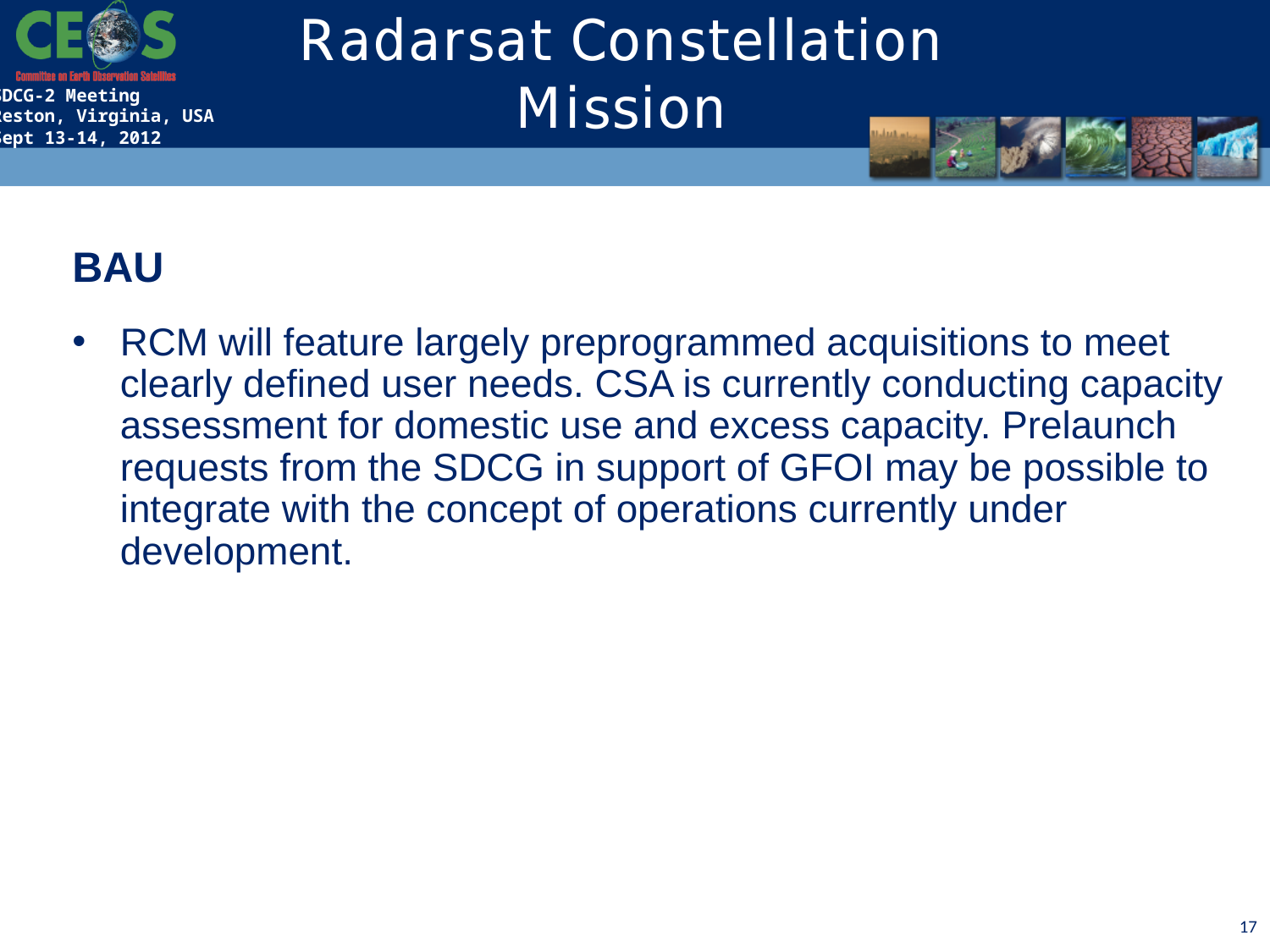

Radarsat Constellation Mission
BAU

RCM will feature largely preprogrammed acquisitions to meet clearly defined user needs. CSA is currently conducting capacity assessment for domestic use and excess capacity. Prelaunch requests from the SDCG in support of GFOI may be possible to integrate with the concept of operations currently under development.

17